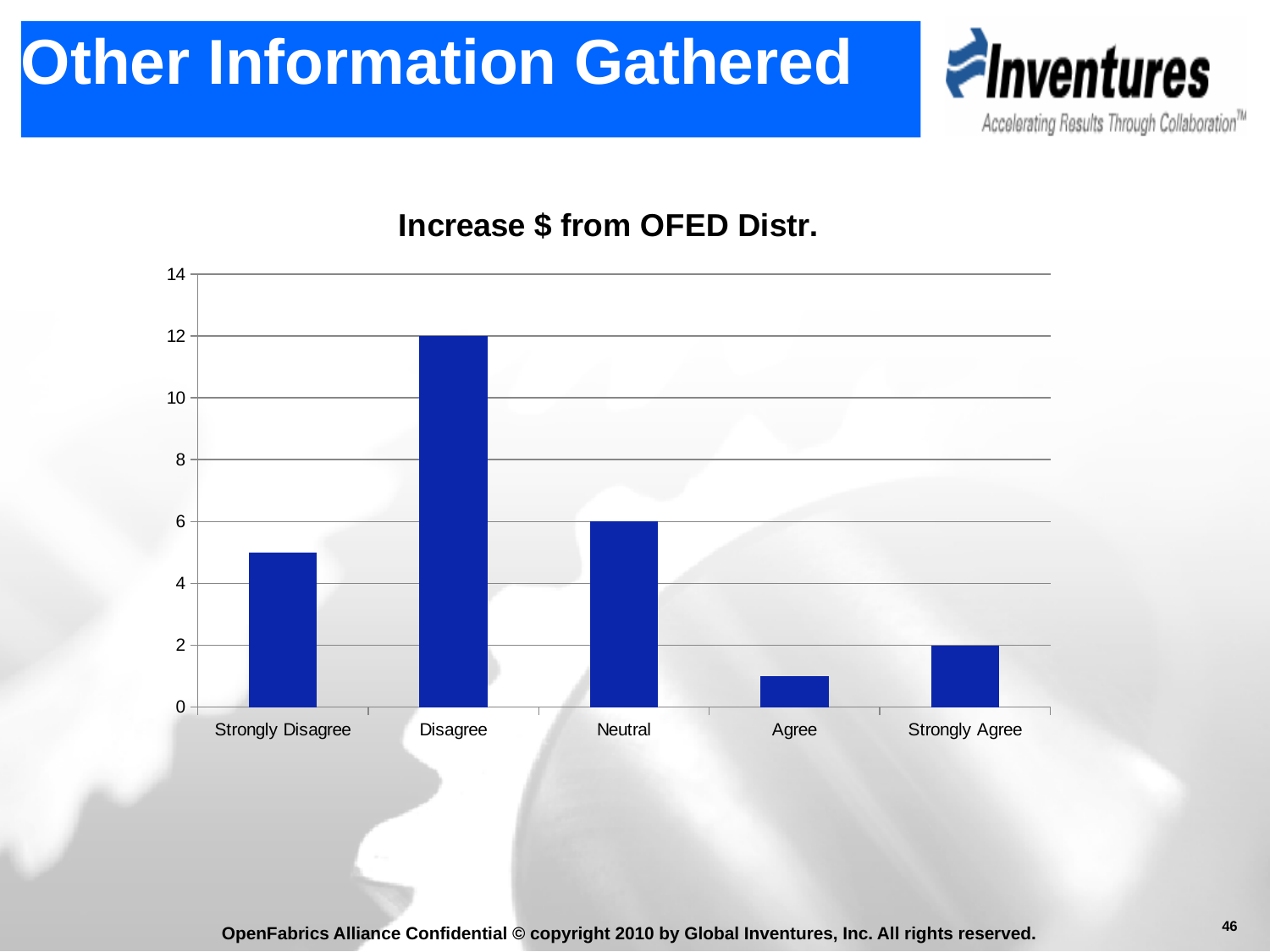

# Other Information Gathered

### Chart:

| Category | Increase $ from OFED Distr. |
|---|---|
| Strongly Disagree | 5.0 |
| Disagree | 12.0 |
| Neutral | 6.0 |
| Agree | 1.0 |
| Strongly Agree | 2.0 |